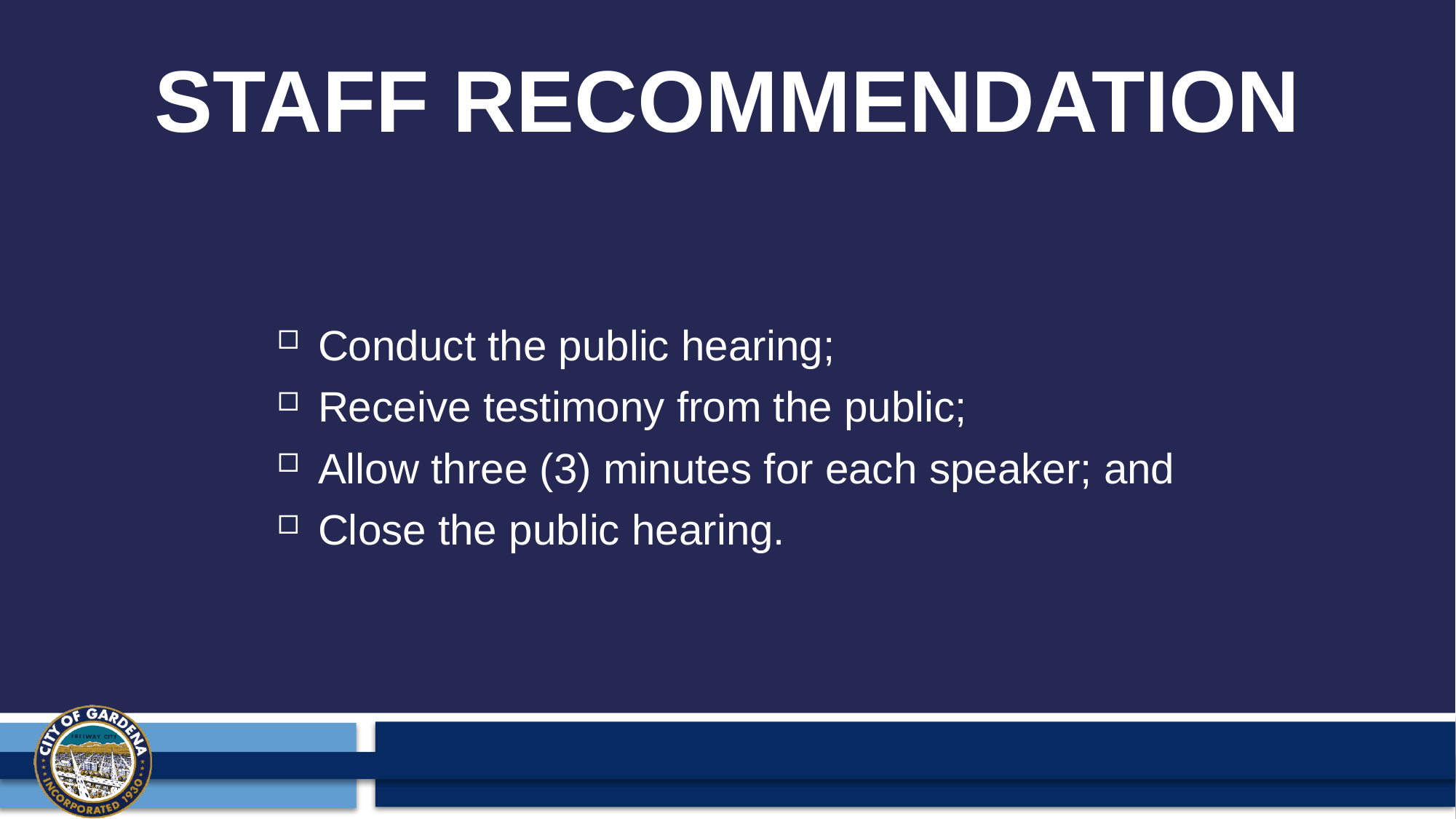

# Staff recommendation
Conduct the public hearing;
Receive testimony from the public;
Allow three (3) minutes for each speaker; and
Close the public hearing.